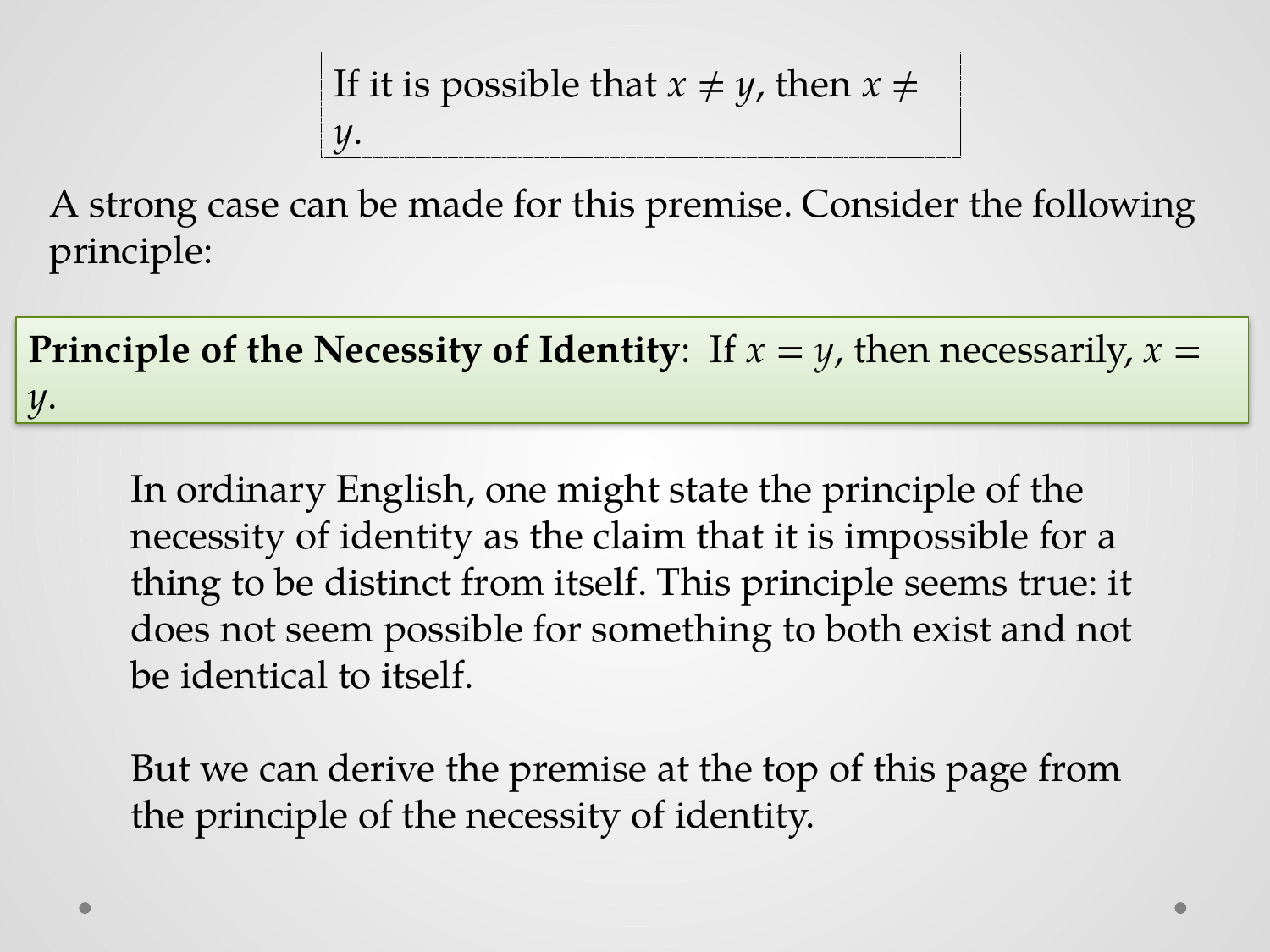

If it is possible that x ≠ y, then x ≠ y.
A strong case can be made for this premise. Consider the following principle:
Principle of the Necessity of Identity:  If x = y, then necessarily, x = y.
In ordinary English, one might state the principle of the necessity of identity as the claim that it is impossible for a thing to be distinct from itself. This principle seems true: it does not seem possible for something to both exist and not be identical to itself.

But we can derive the premise at the top of this page from the principle of the necessity of identity.